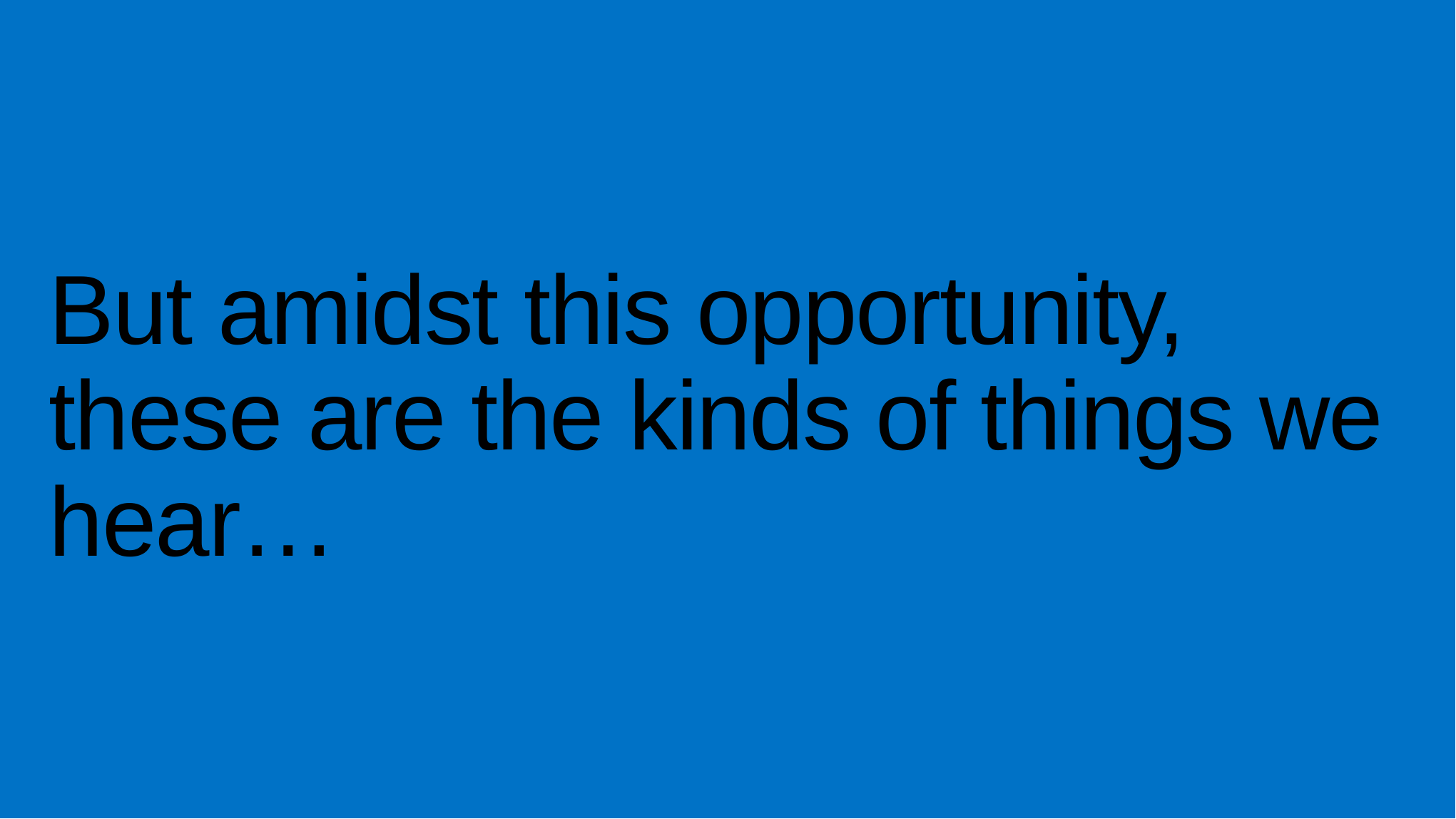

# But amidst this opportunity, these are the kinds of things we hear…